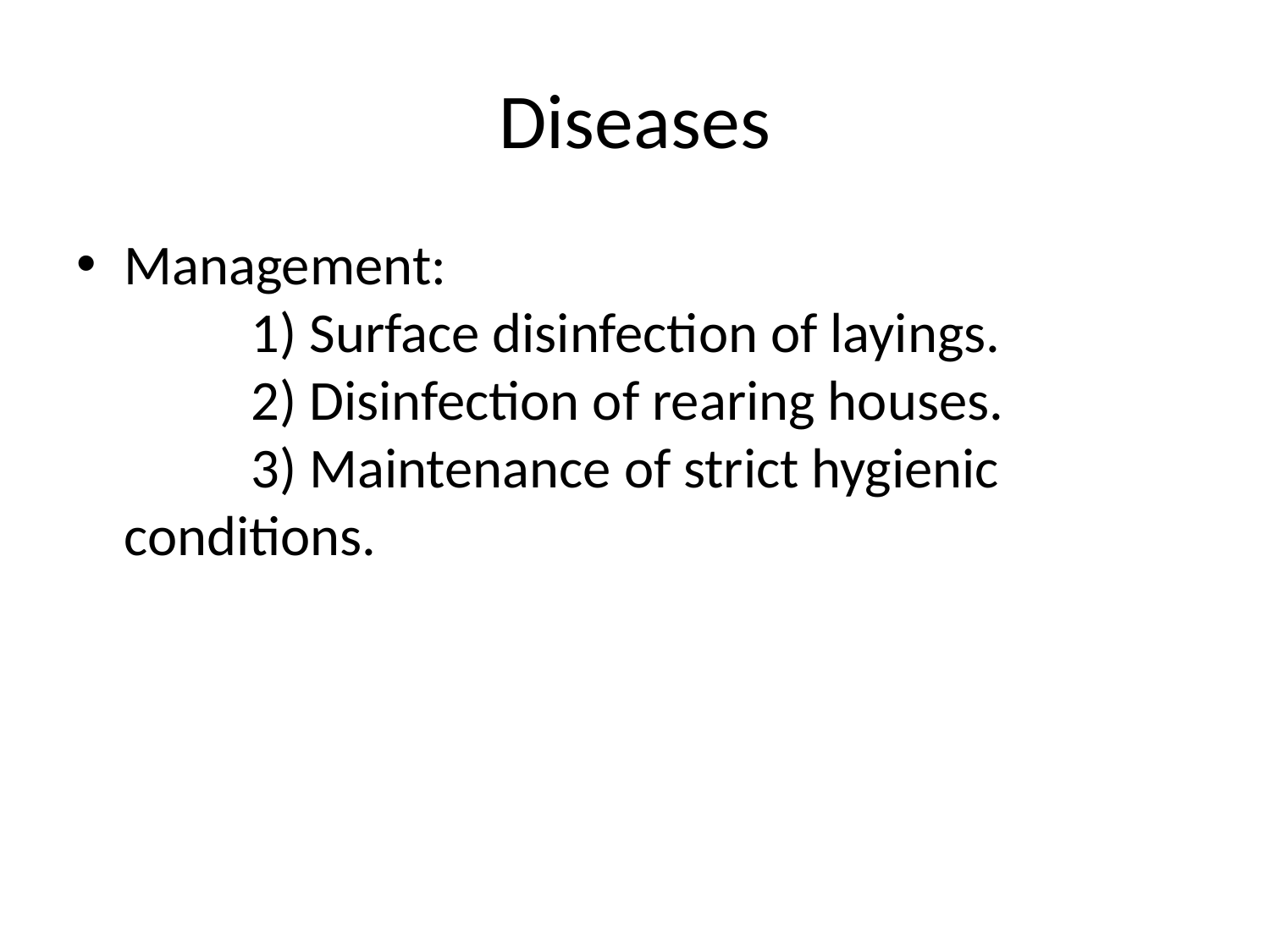

# Diseases
Management:
	1) Surface disinfection of layings.
	2) Disinfection of rearing houses.
	3) Maintenance of strict hygienic conditions.